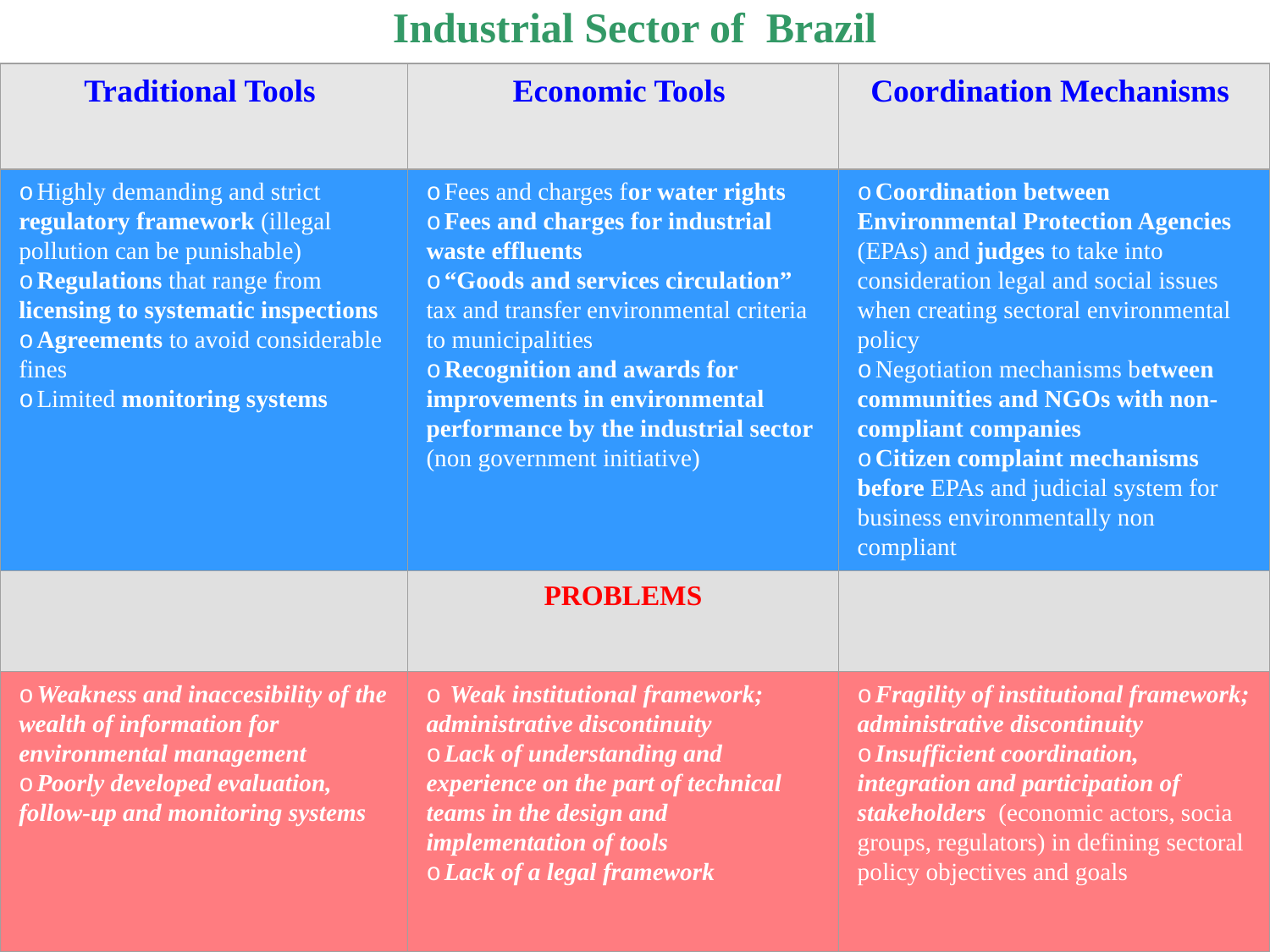

Industrial Sector of  Brazil

Traditional Tools

Economic Tools

Coordination Mechanisms

o Highly demanding and strict regulatory framework (illegal pollution can be punishable)
o Regulations that range from licensing to systematic inspections
o Agreements to avoid considerable fines
o Limited monitoring systems

o Fees and charges for water rights
o Fees and charges for industrial waste effluents
o “Goods and services circulation” tax and transfer environmental criteria to municipalities
o Recognition and awards for improvements in environmental performance by the industrial sector (non government initiative)

o Coordination between Environmental Protection Agencies (EPAs) and judges to take into consideration legal and social issues when creating sectoral environmental policy
o Negotiation mechanisms between communities and NGOs with non- compliant companies
o Citizen complaint mechanisms before EPAs and judicial system for business environmentally non compliant

PROBLEMS

o Weakness and inaccesibility of the wealth of information for environmental management
o Poorly developed evaluation, follow-up and monitoring systems

o  Weak institutional framework; administrative discontinuity
o Lack of understanding and experience on the part of technical teams in the design and implementation of tools
o Lack of a legal framework

o Fragility of institutional framework; administrative discontinuity
o Insufficient coordination, integration and participation of stakeholders  (economic actors, socia groups, regulators) in defining sectoral policy objectives and goals